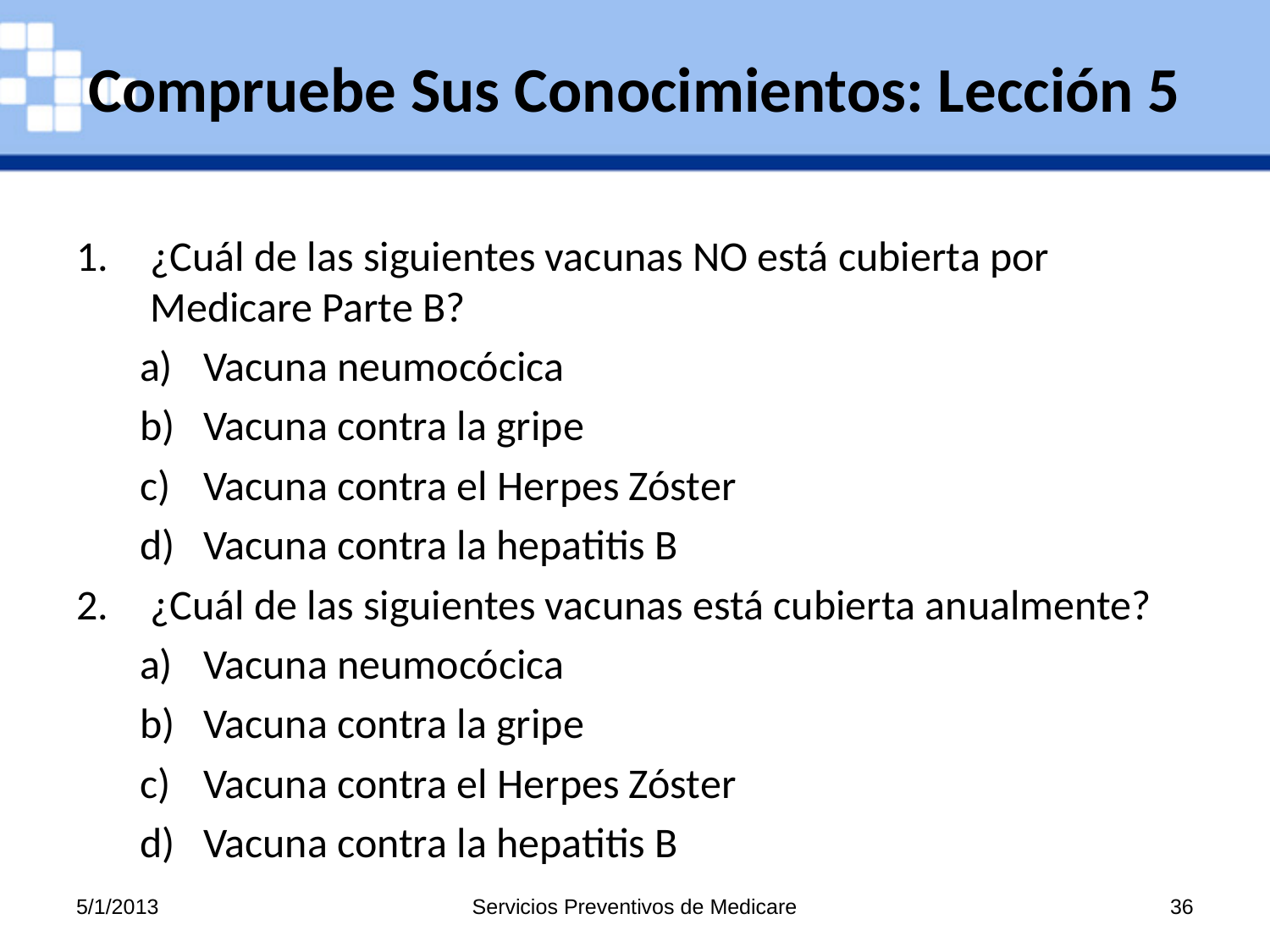

# Compruebe Sus Conocimientos: Lección 5
¿Cuál de las siguientes vacunas NO está cubierta por Medicare Parte B?
Vacuna neumocócica
Vacuna contra la gripe
Vacuna contra el Herpes Zóster
Vacuna contra la hepatitis B
¿Cuál de las siguientes vacunas está cubierta anualmente?
Vacuna neumocócica
Vacuna contra la gripe
Vacuna contra el Herpes Zóster
Vacuna contra la hepatitis B

5/1/2013
Servicios Preventivos de Medicare
36